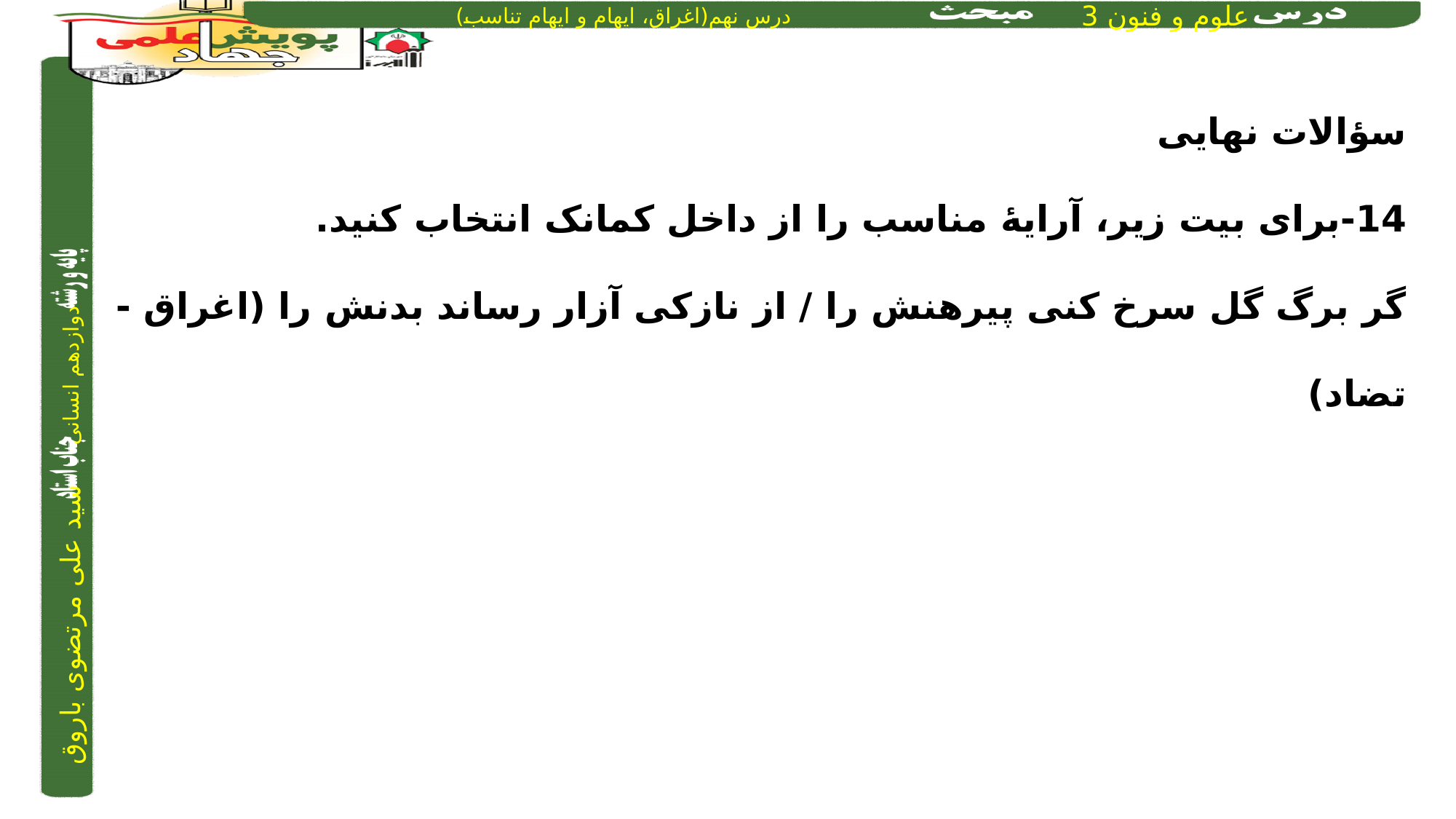

سؤالات نهایی
14-برای بیت زیر، آرایۀ مناسب را از داخل کمانک انتخاب کنید.
گر برگ گل سرخ کنی پیرهنش را / از نازکی آزار رساند بدنش را (اغراق - تضاد)